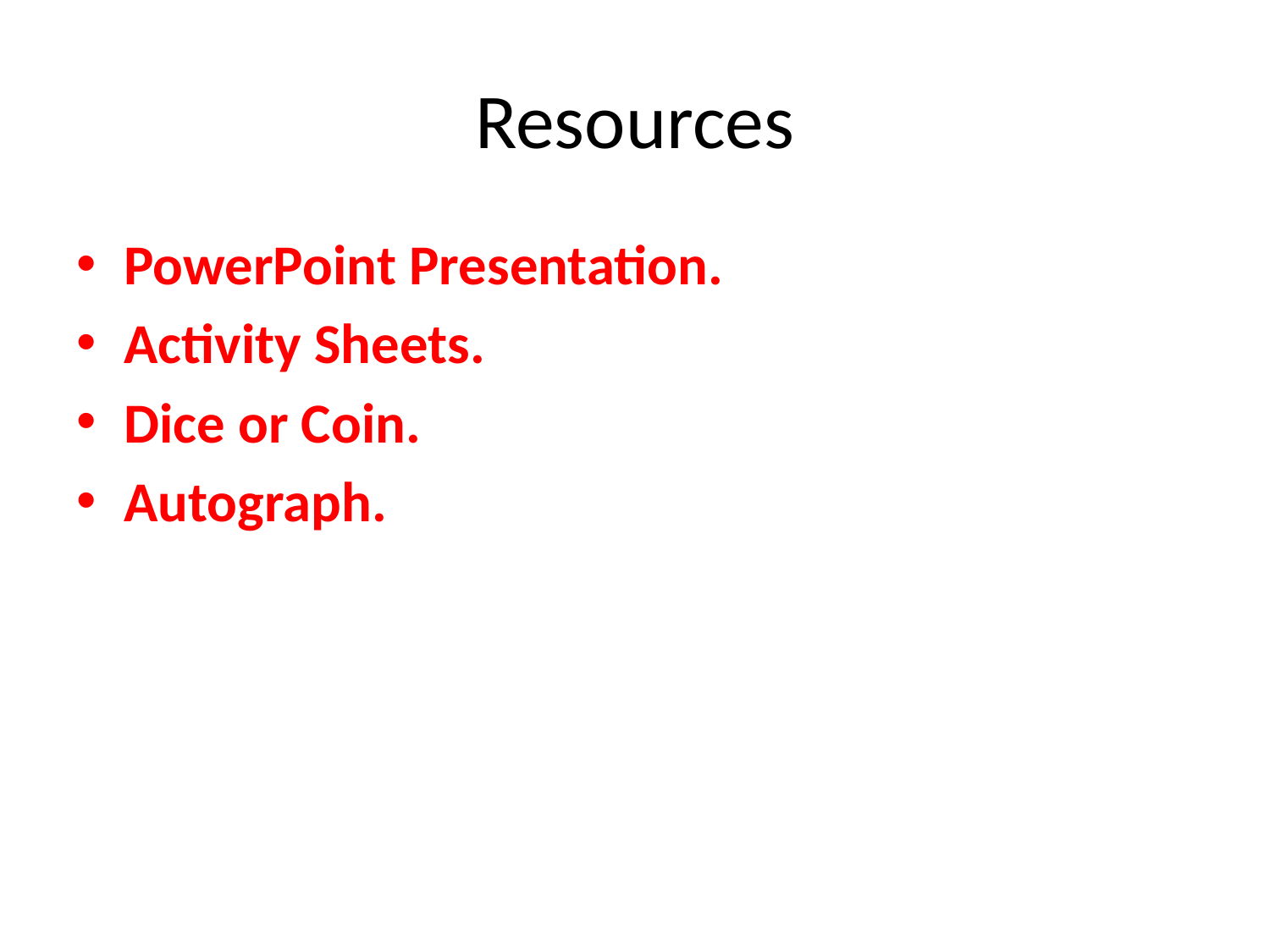

# Resources
PowerPoint Presentation.
Activity Sheets.
Dice or Coin.
Autograph.